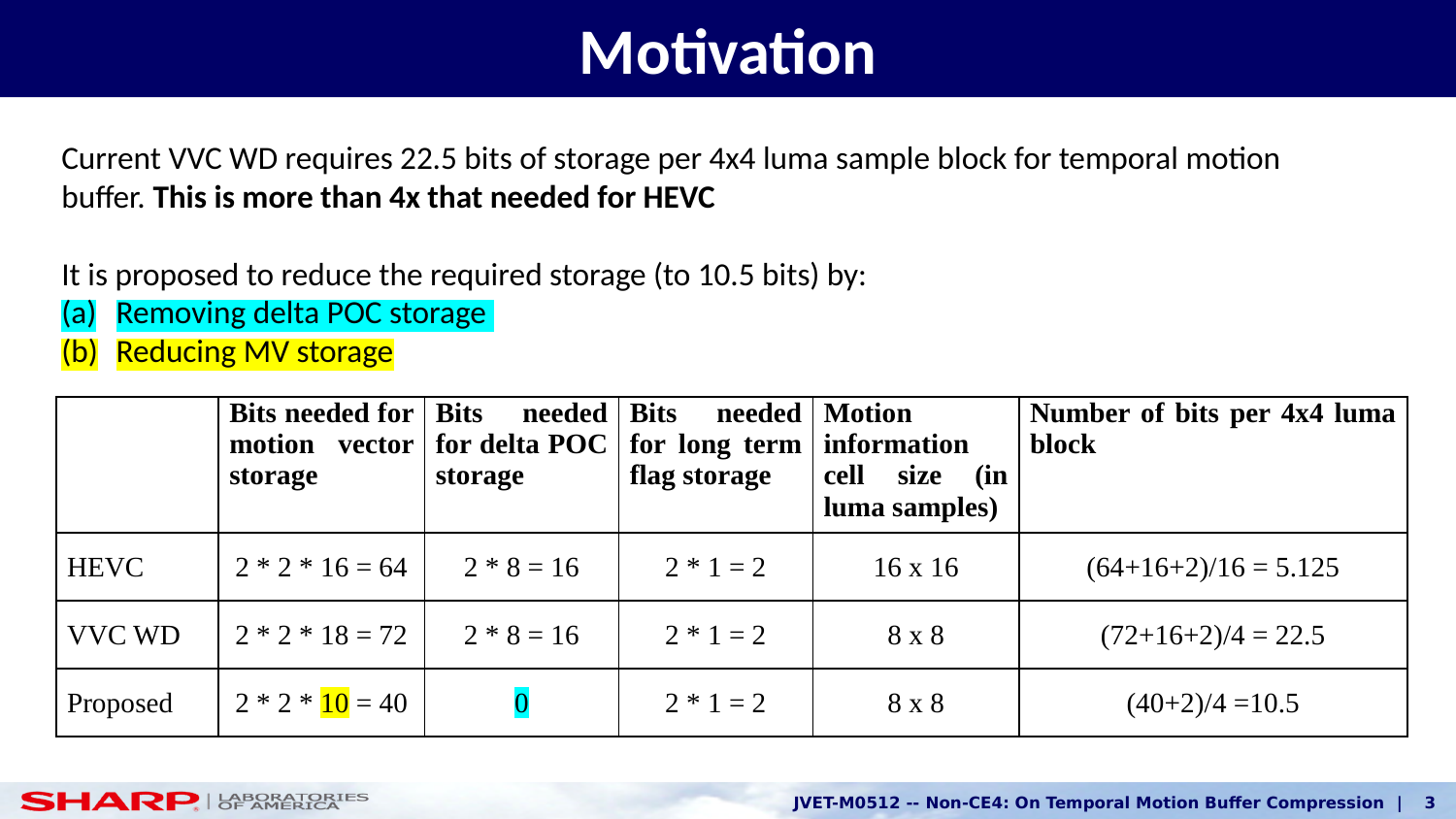

# Motivation
Current VVC WD requires 22.5 bits of storage per 4x4 luma sample block for temporal motion buffer. This is more than 4x that needed for HEVC

It is proposed to reduce the required storage (to 10.5 bits) by:
Removing delta POC storage
Reducing MV storage

|  | Bits needed for motion vector storage | Bits needed for delta POC storage | Bits needed for long term flag storage | Motion information cell size (in luma samples) | Number of bits per 4x4 luma block |
| --- | --- | --- | --- | --- | --- |
| HEVC | 2 \* 2 \* 16 = 64 | 2 \* 8 = 16 | 2 \* 1 = 2 | 16 x 16 | (64+16+2)/16 = 5.125 |
| VVC WD | 2 \* 2 \* 18 = 72 | 2 \* 8 = 16 | 2 \* 1 = 2 | 8 x 8 | (72+16+2)/4 = 22.5 |
| Proposed | 2 \* 2 \* 10 = 40 | 0 | 2 \* 1 = 2 | 8 x 8 | (40+2)/4 =10.5 |